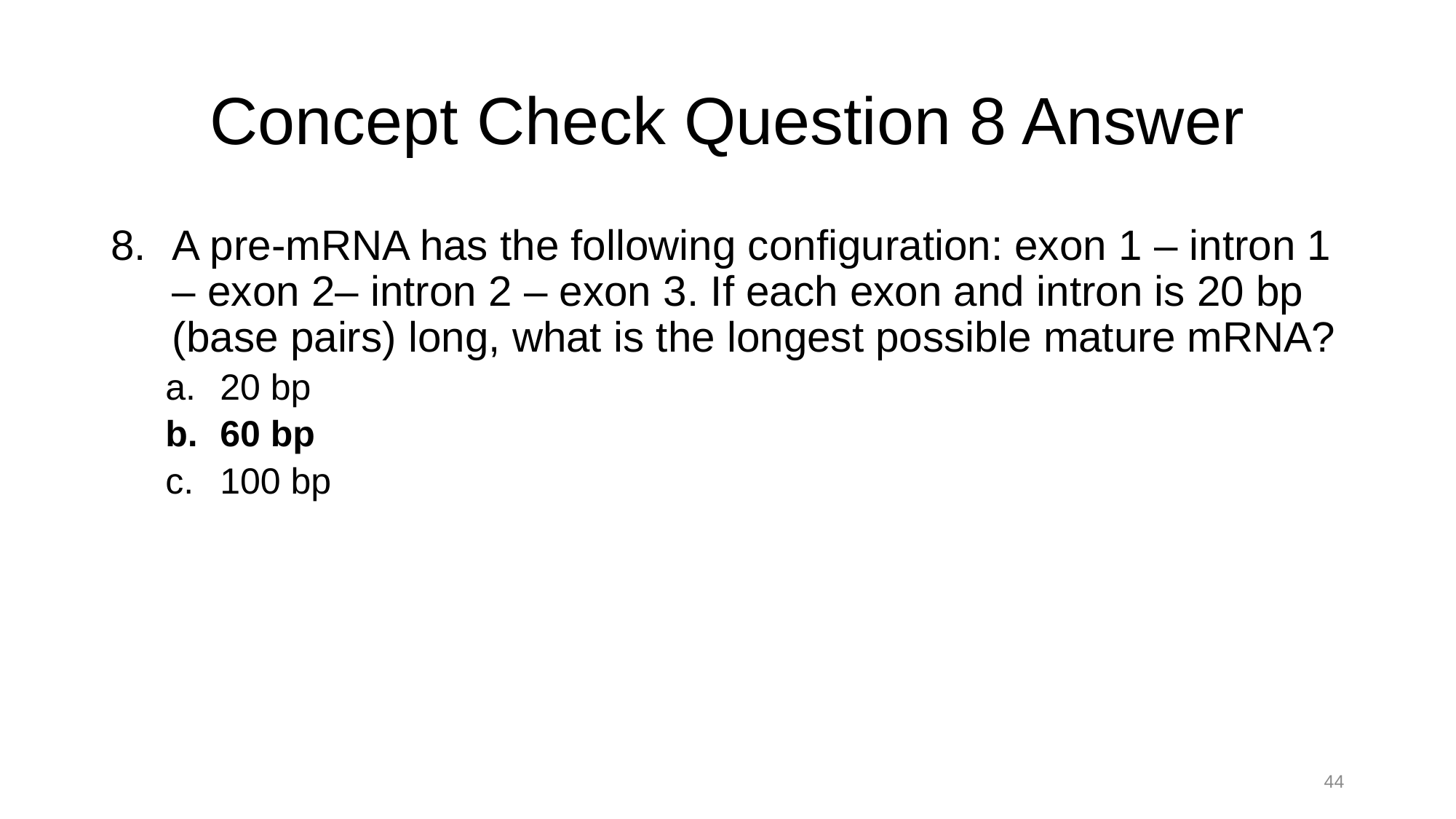

# Concept Check Question 8 Answer
A pre-mRNA has the following configuration: exon 1 – intron 1 – exon 2– intron 2 – exon 3. If each exon and intron is 20 bp (base pairs) long, what is the longest possible mature mRNA?
20 bp
60 bp
100 bp

44